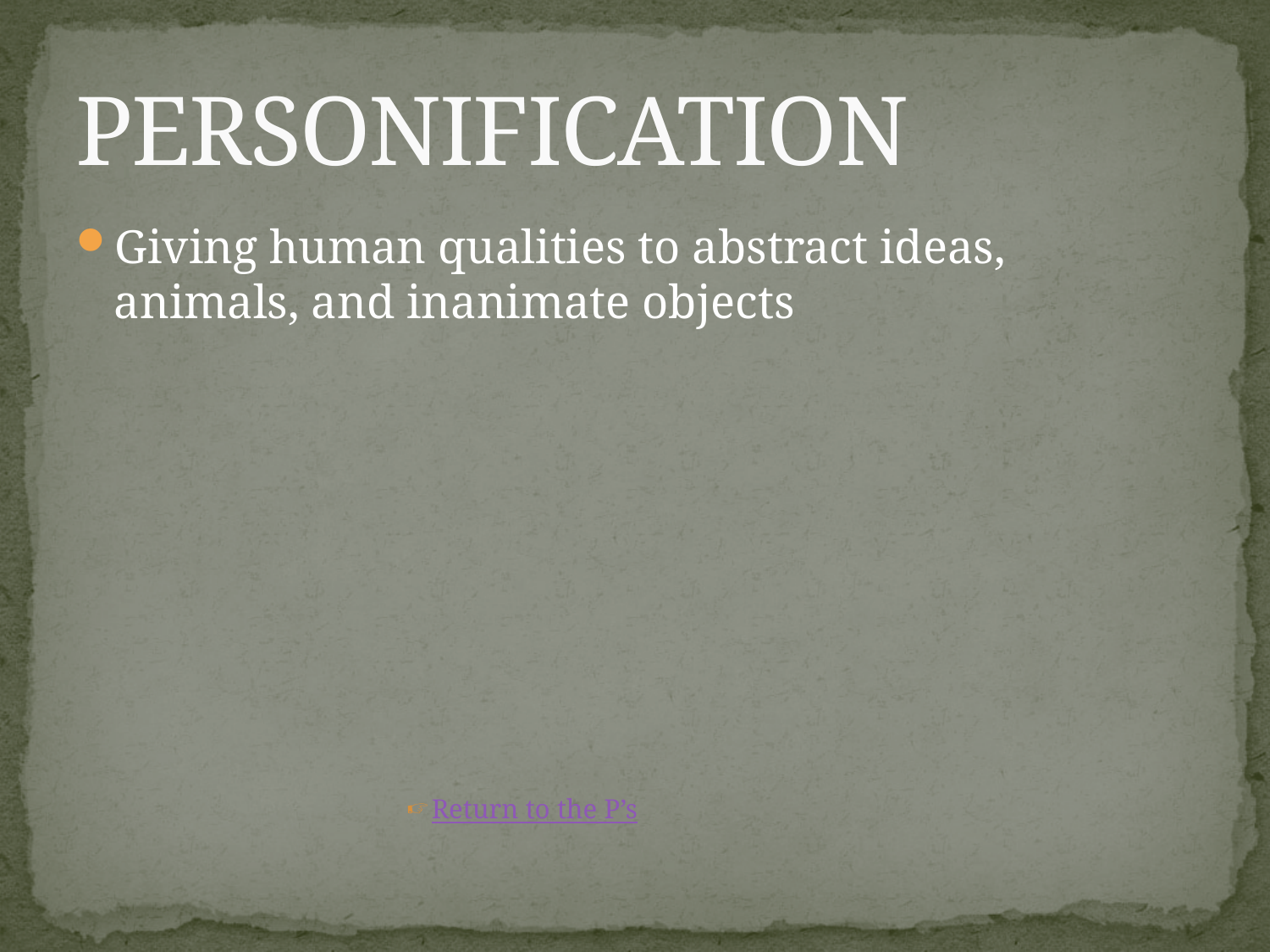

# PERSONIFICATION
Giving human qualities to abstract ideas, animals, and inanimate objects

Return to the P’s